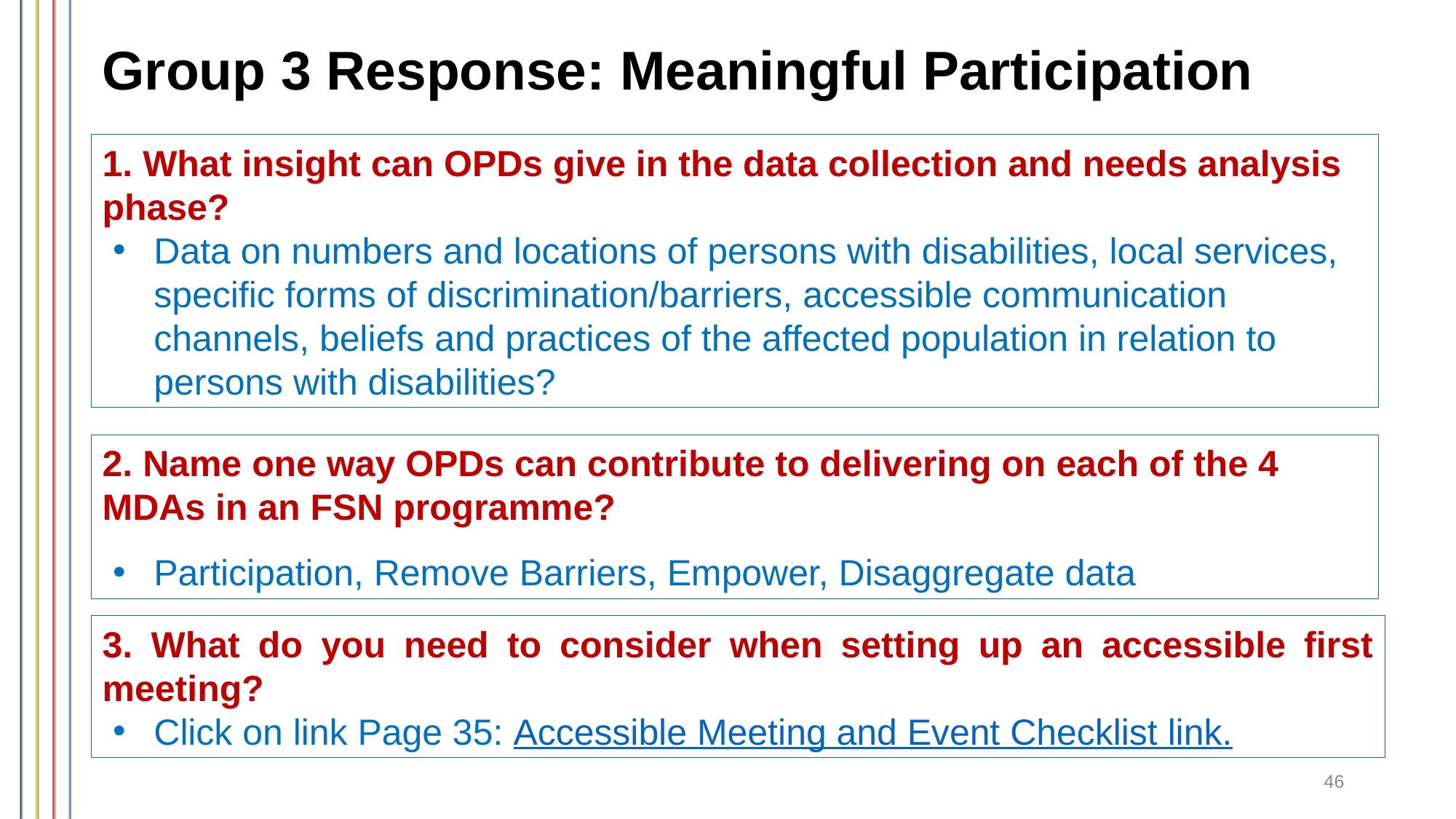

# Group 3 Response: Meaningful Participation
1. What insight can OPDs give in the data collection and needs analysis phase?
Data on numbers and locations of persons with disabilities, local services, specific forms of discrimination/barriers, accessible communication channels, beliefs and practices of the affected population in relation to persons with disabilities?
2. Name one way OPDs can contribute to delivering on each of the 4 MDAs in an FSN programme?
Participation, Remove Barriers, Empower, Disaggregate data
3. What do you need to consider when setting up an accessible first meeting?
Click on link Page 35: Accessible Meeting and Event Checklist link.
46